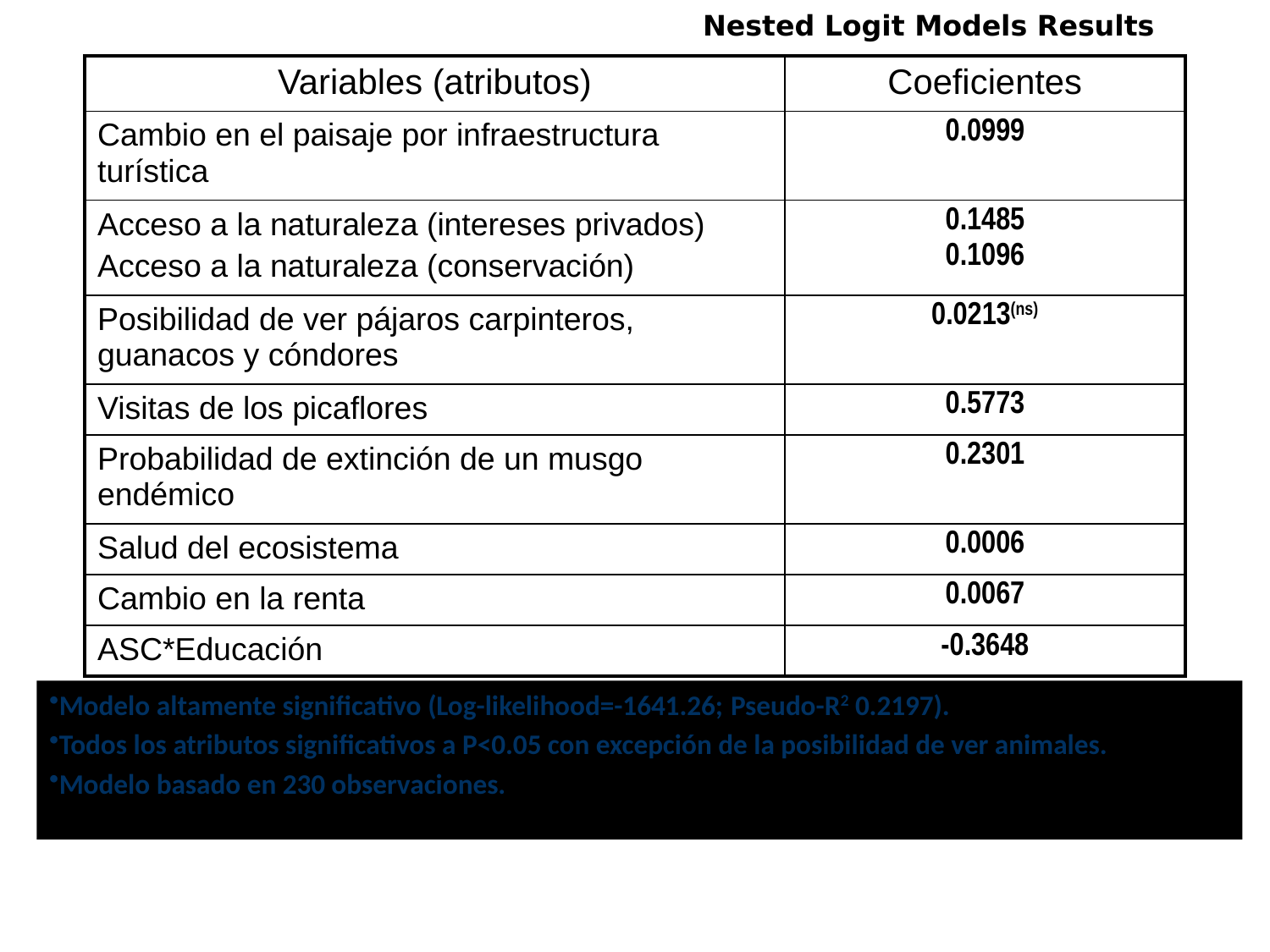

Nested Logit Models Results
| Variables (atributos) | Coeficientes |
| --- | --- |
| Cambio en el paisaje por infraestructura turística | 0.0999 |
| Acceso a la naturaleza (intereses privados) Acceso a la naturaleza (conservación) | 0.1485 0.1096 |
| Posibilidad de ver pájaros carpinteros, guanacos y cóndores | 0.0213(ns) |
| Visitas de los picaflores | 0.5773 |
| Probabilidad de extinción de un musgo endémico | 0.2301 |
| Salud del ecosistema | 0.0006 |
| Cambio en la renta | 0.0067 |
| ASC\*Educación | -0.3648 |
Modelo altamente significativo (Log-likelihood=-1641.26; Pseudo-R2 0.2197).
Todos los atributos significativos a P<0.05 con excepción de la posibilidad de ver animales.
Modelo basado en 230 observaciones.